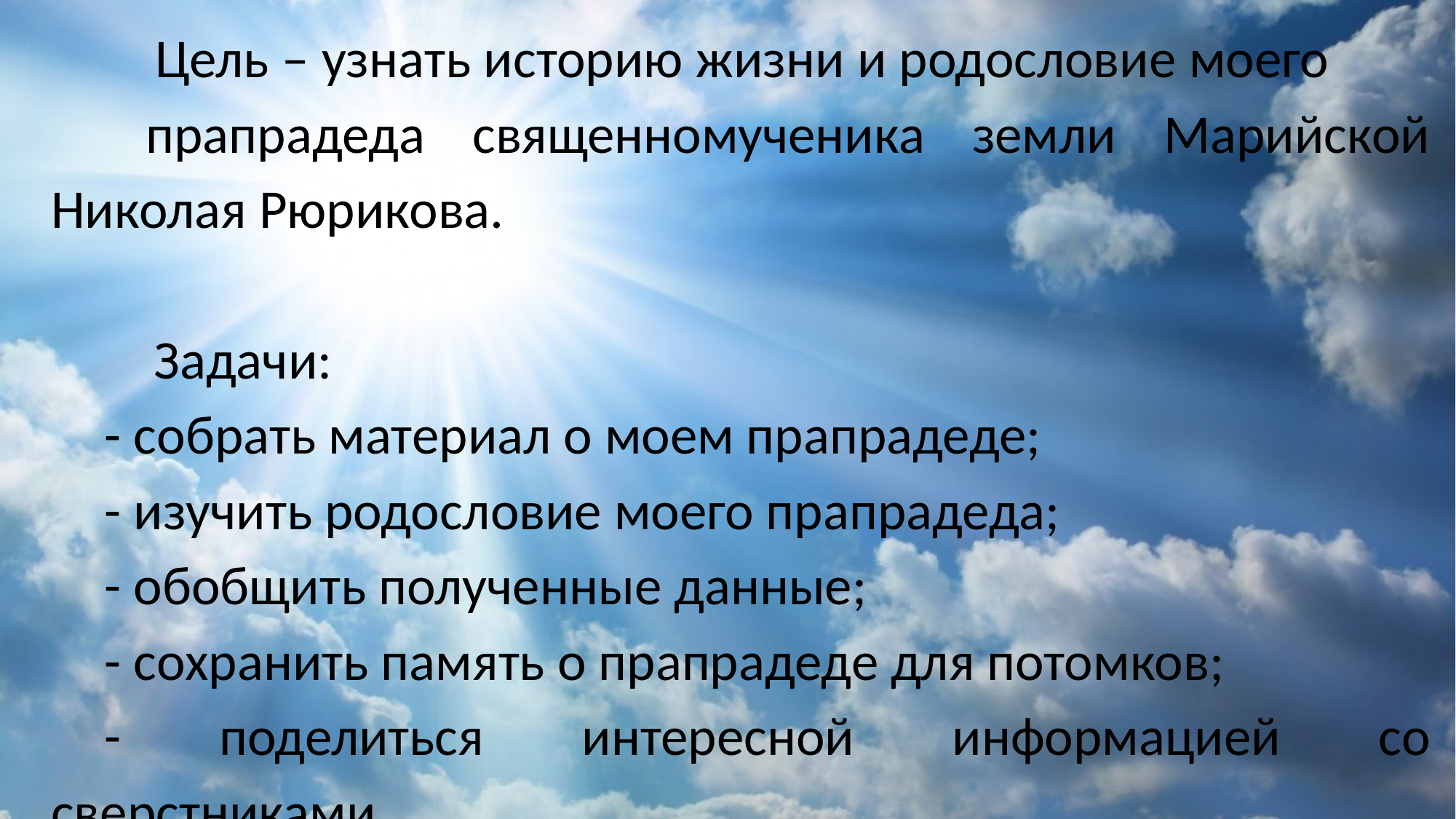

Цель – узнать историю жизни и родословие моего           прапрадеда священномученика земли Марийской Николая Рюрикова.

    Задачи:
- собрать материал о моем прапрадеде;
- изучить родословие моего прапрадеда;
- обобщить полученные данные;
- сохранить память о прапрадеде для потомков;
- поделиться интересной информацией со сверстниками.